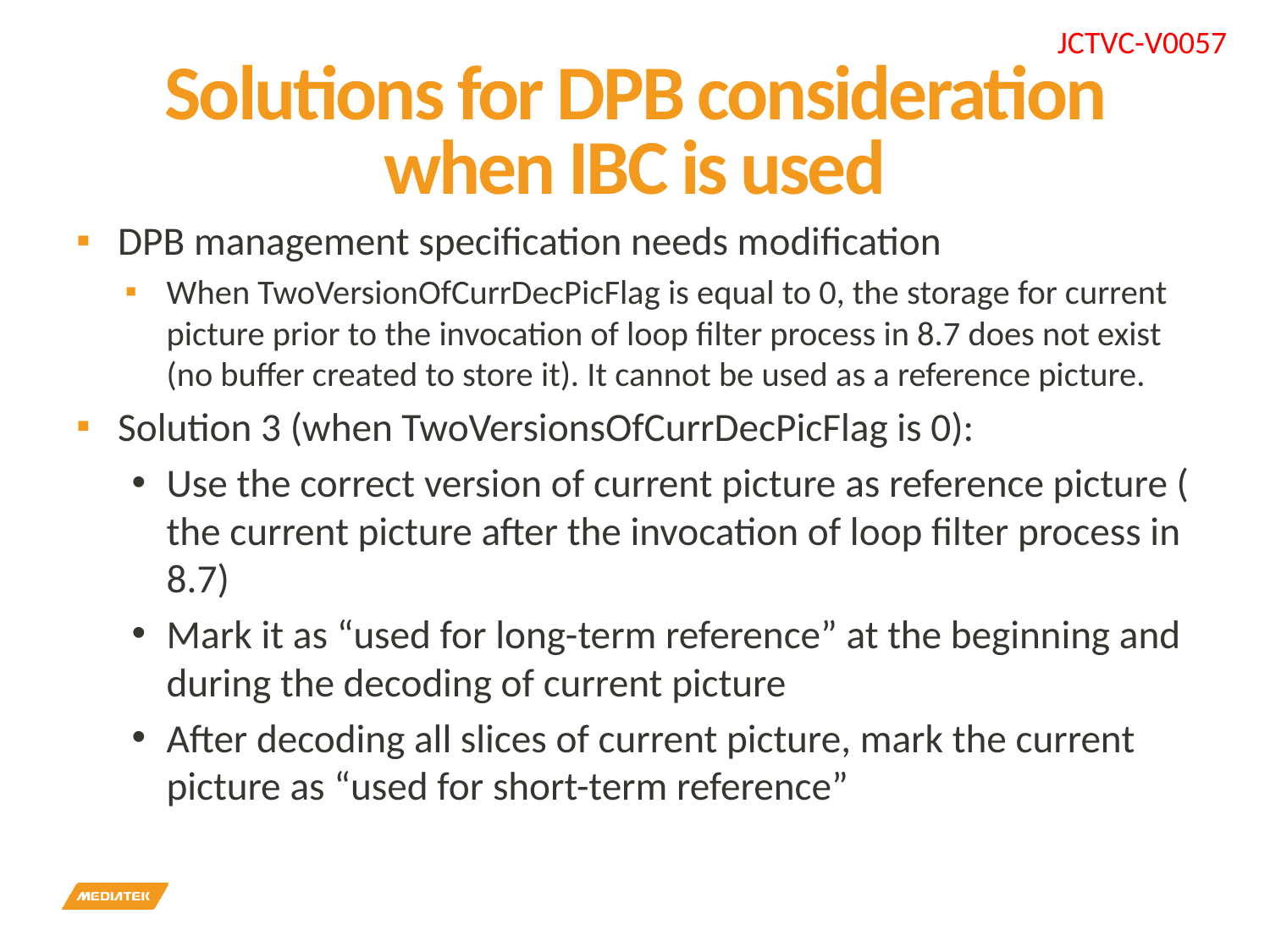

# Solutions for DPB consideration when IBC is used
DPB management specification needs modification
When TwoVersionOfCurrDecPicFlag is equal to 0, the storage for current picture prior to the invocation of loop filter process in 8.7 does not exist (no buffer created to store it). It cannot be used as a reference picture.
Solution 3 (when TwoVersionsOfCurrDecPicFlag is 0):
Use the correct version of current picture as reference picture ( the current picture after the invocation of loop filter process in 8.7)
Mark it as “used for long-term reference” at the beginning and during the decoding of current picture
After decoding all slices of current picture, mark the current picture as “used for short-term reference”